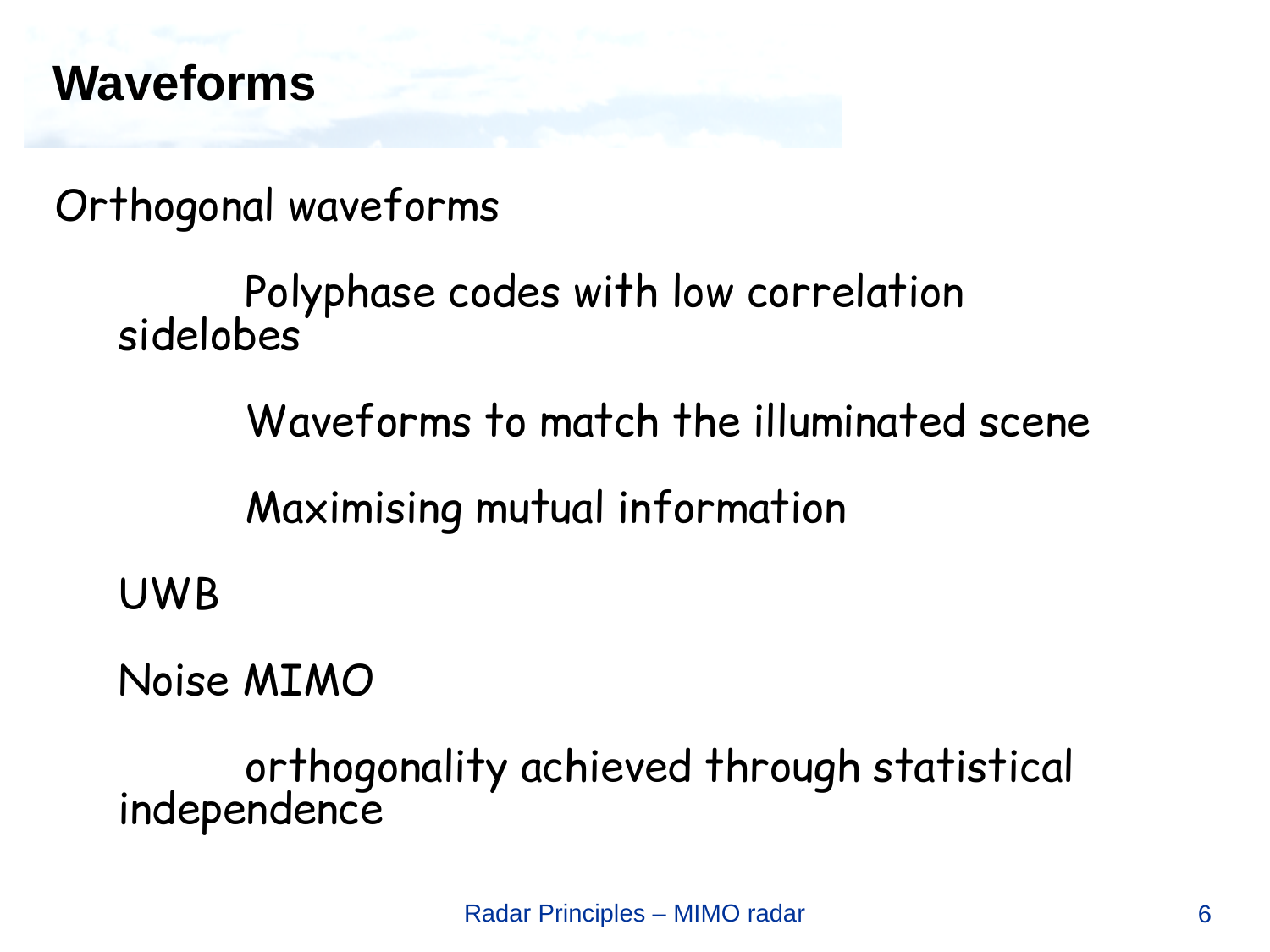

# Waveforms
Orthogonal waveforms

	Polyphase codes with low correlation sidelobes

	Waveforms to match the illuminated scene

	Maximising mutual information

UWB

Noise MIMO

	orthogonality achieved through statistical 	independence

Radar Principles – MIMO radar
6